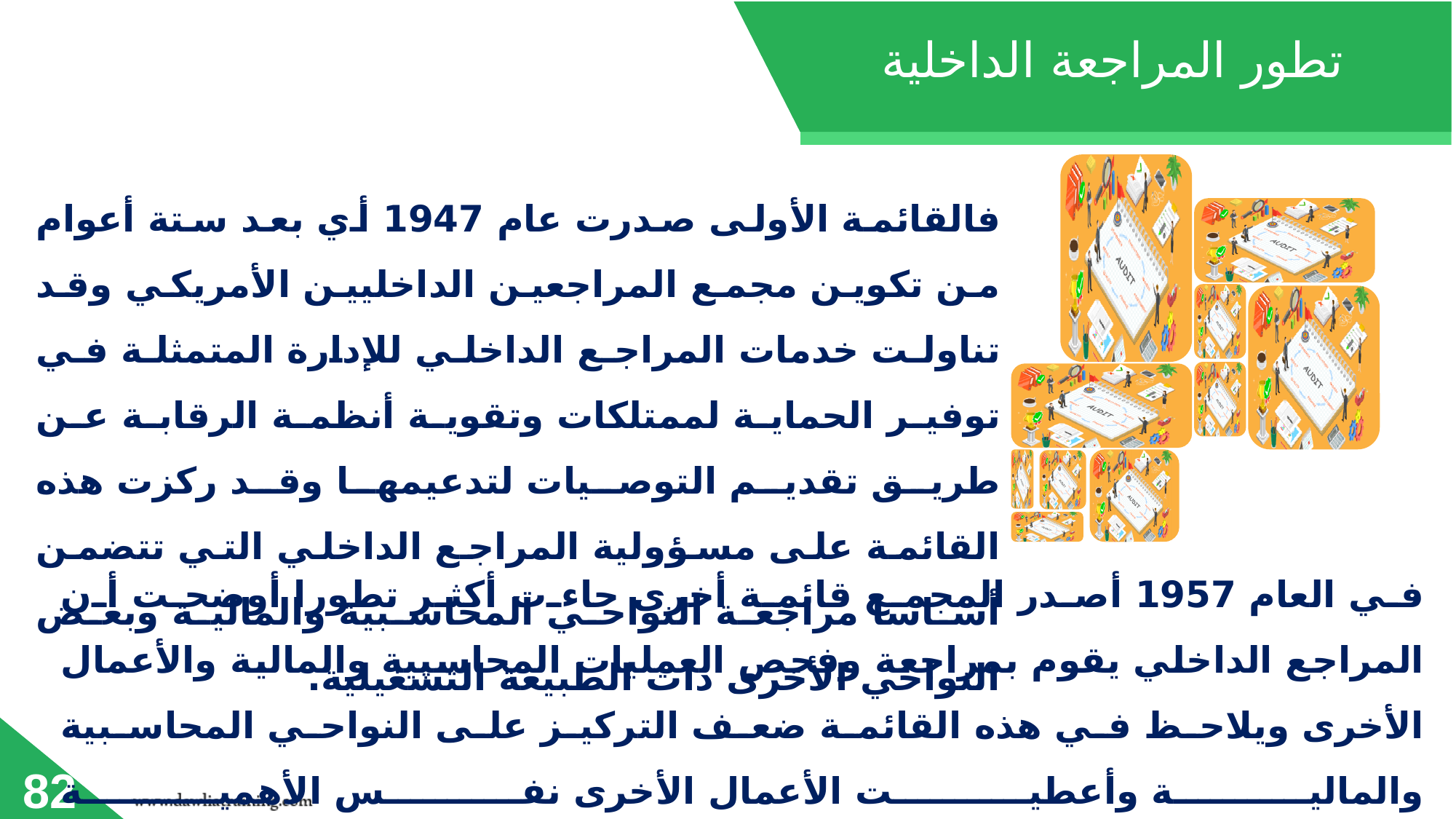

تطور المراجعة الداخلية

فالقائمة الأولى صدرت عام 1947 أي بعد ستة أعوام من تكوين مجمع المراجعين الداخليين الأمريكي وقد تناولت خدمات المراجع الداخلي للإدارة المتمثلة في توفير الحماية لممتلكات وتقوية أنظمة الرقابة عن طريق تقديم التوصيات لتدعيمها وقد ركزت هذه القائمة على مسؤولية المراجع الداخلي التي تتضمن أساسا مراجعة النواحي المحاسبية والمالية وبعض النواحي الأخرى ذات الطبيعة التشغيلية.
في العام 1957 أصدر المجمع قائمة أخرى جاءت أكثر تطورا أوضحت أن المراجع الداخلي يقوم بمراجعة وفحص العمليات المحاسبية والمالية والأعمال الأخرى ويلاحظ في هذه القائمة ضعف التركيز على النواحي المحاسبية والمالية وأعطيت الأعمال الأخرى نفس الأهمية
في مهام ومسؤوليات المراجع الداخلي في العام 1971 قام المجمع بتعديل توصياته السابقة حيث اوصت القائمة الصادرة في ذلك العام أن المراجع الداخلي يقوم بمراجعة جميع عمليات المنشأة .
82